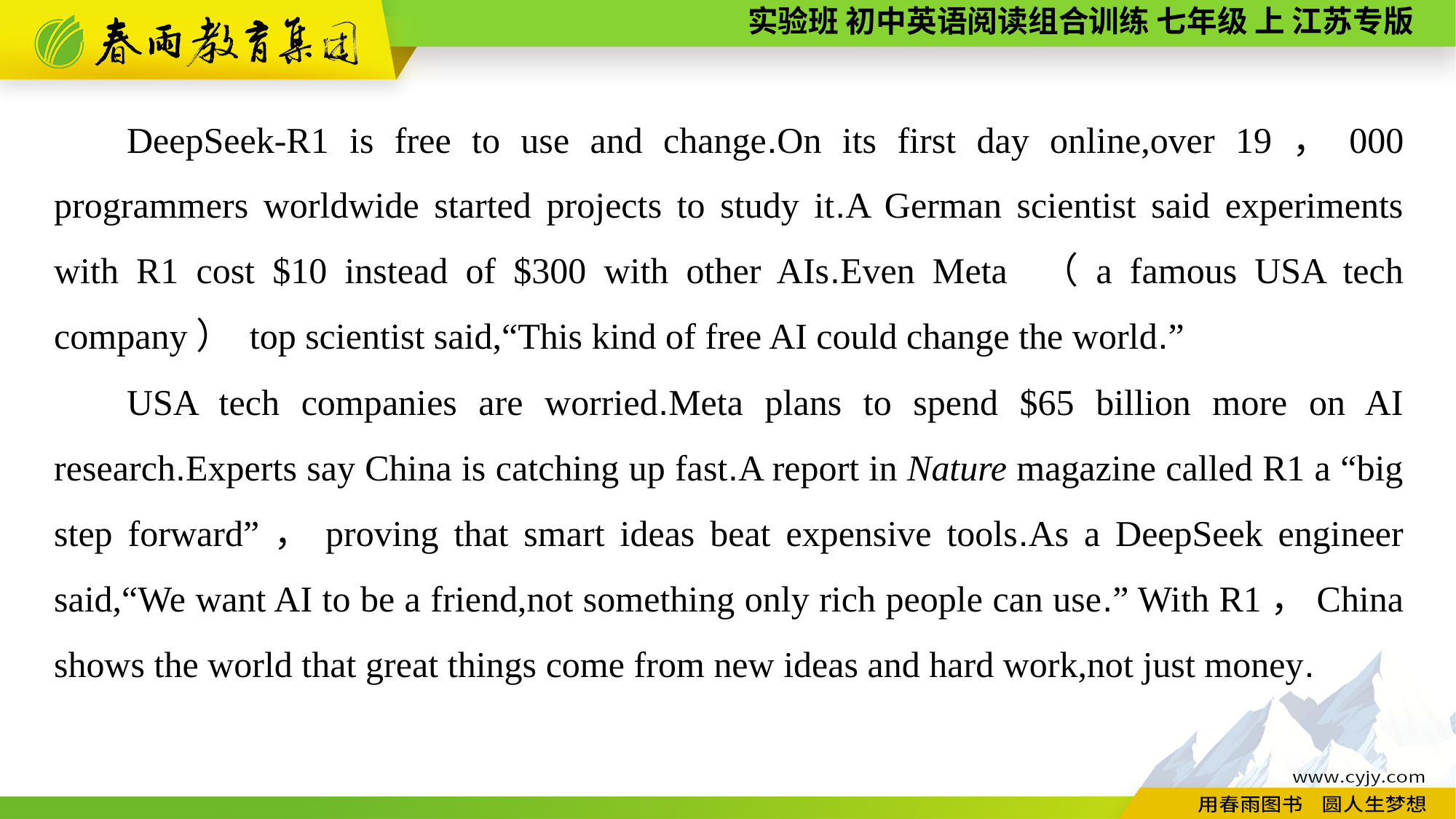

DeepSeek-R1 is free to use and change.On its first day online,over 19，000 programmers worldwide started projects to study it.A German scientist said experiments with R1 cost $10 instead of $300 with other AIs.Even Meta （a famous USA tech company） top scientist said,“This kind of free AI could change the world.”
USA tech companies are worried.Meta plans to spend $65 billion more on AI research.Experts say China is catching up fast.A report in Nature magazine called R1 a “big step forward”，proving that smart ideas beat expensive tools.As a DeepSeek engineer said,“We want AI to be a friend,not something only rich people can use.” With R1，China shows the world that great things come from new ideas and hard work,not just money.